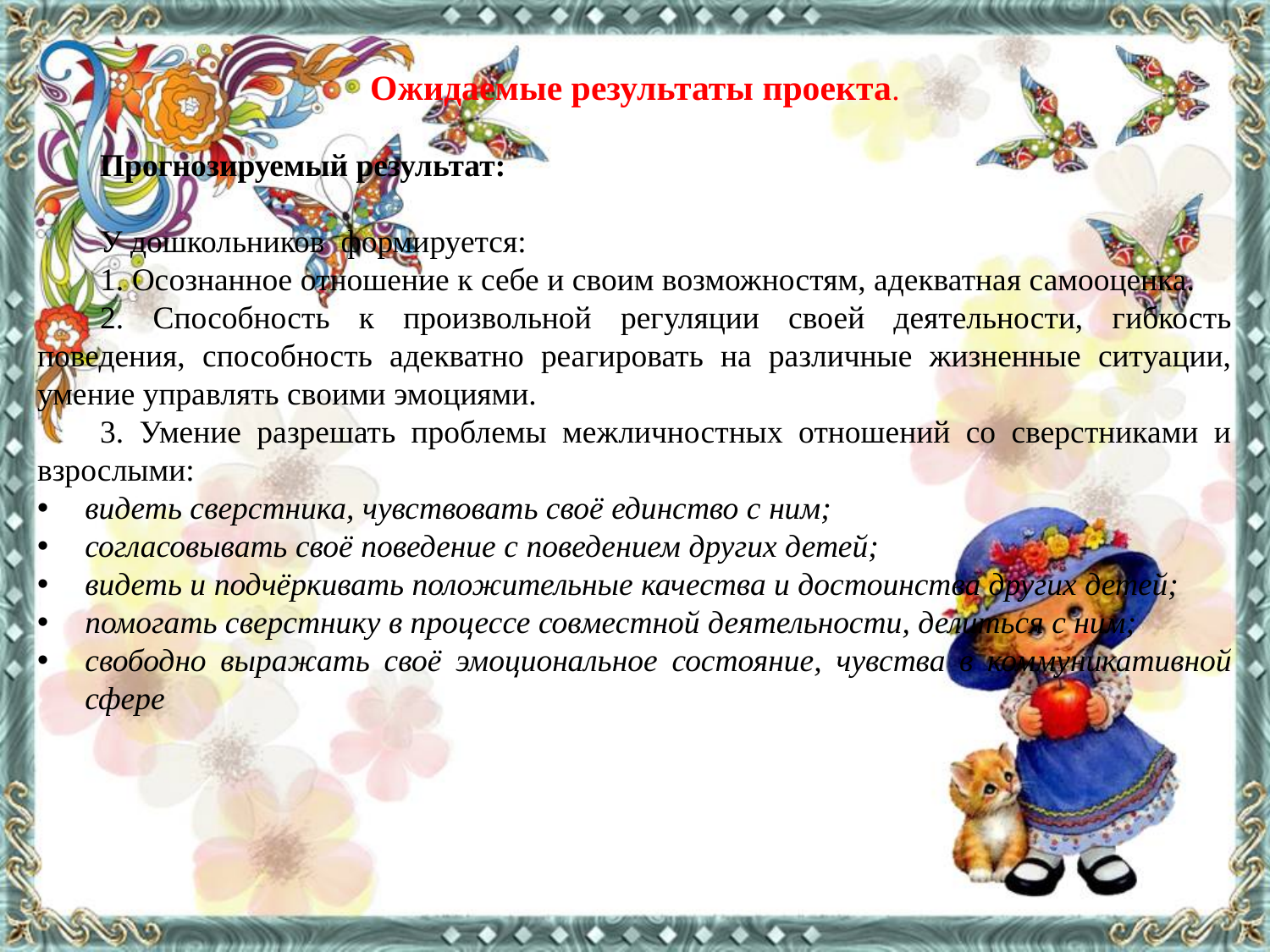

Ожидаемые результаты проекта.

Прогнозируемый результат:

У дошкольников  формируется:
1. Осознанное отношение к себе и своим возможностям, адекватная самооценка.
2. Способность к произвольной регуляции своей деятельности, гибкость поведения, способность адекватно реагировать на различные жизненные ситуации, умение управлять своими эмоциями.
3. Умение разрешать проблемы межличностных отношений со сверстниками и взрослыми:
видеть сверстника, чувствовать своё единство с ним;
согласовывать своё поведение с поведением других детей;
видеть и подчёркивать положительные качества и достоинства других детей;
помогать сверстнику в процессе совместной деятельности, делиться с ним;
свободно выражать своё эмоциональное состояние, чувства в коммуникативной сфере